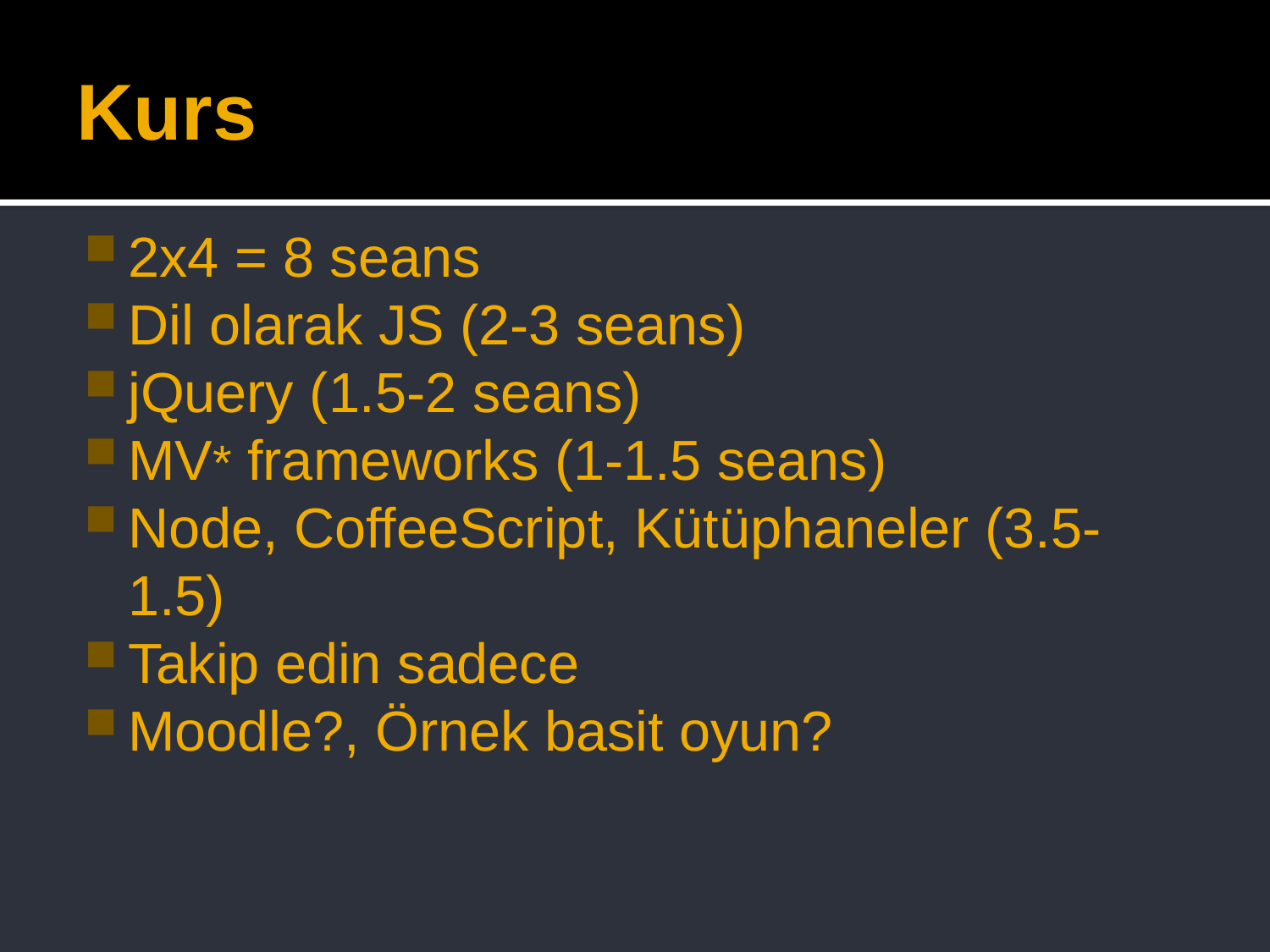

# Kurs
2x4 = 8 seans
Dil olarak JS (2-3 seans)
jQuery (1.5-2 seans)
MV* frameworks (1-1.5 seans)
Node, CoffeeScript, Kütüphaneler (3.5-1.5)
Takip edin sadece
Moodle?, Örnek basit oyun?